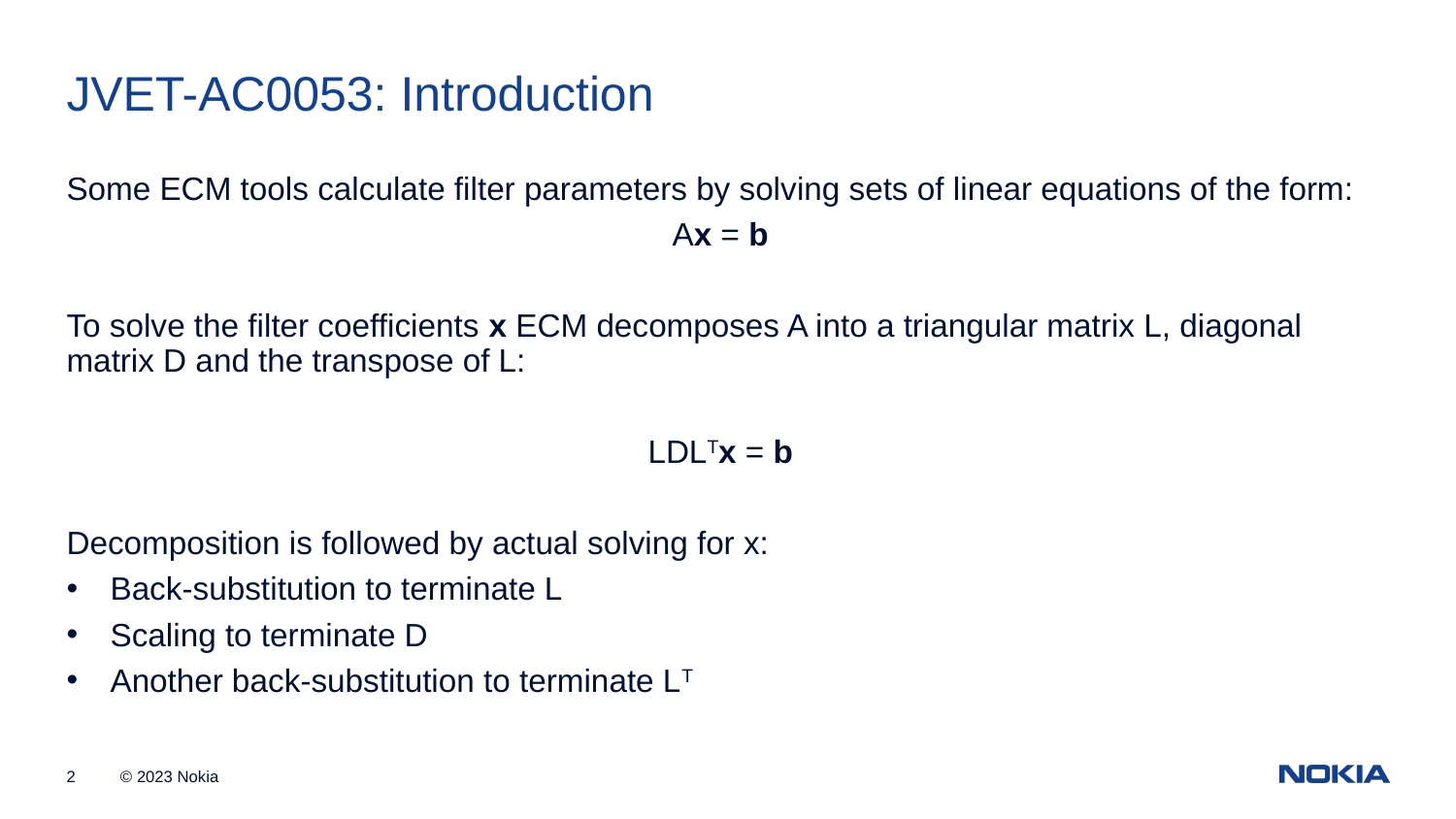

JVET-AC0053: Introduction
Some ECM tools calculate filter parameters by solving sets of linear equations of the form:
Ax = b

To solve the filter coefficients x ECM decomposes A into a triangular matrix L, diagonal matrix D and the transpose of L:

LDLTx = b

Decomposition is followed by actual solving for x:
Back-substitution to terminate L
Scaling to terminate D
Another back-substitution to terminate LT